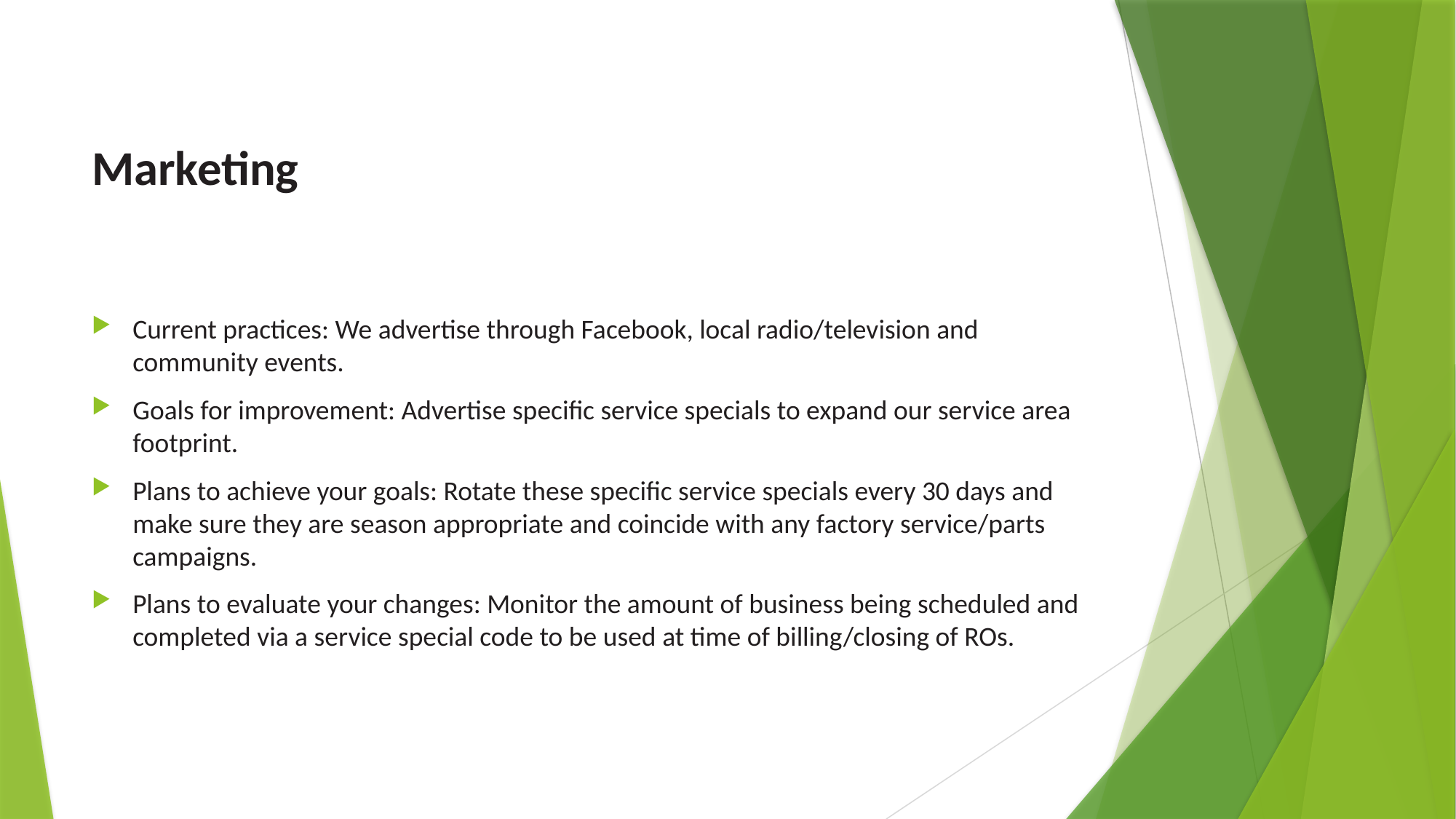

# Marketing

Current practices: We advertise through Facebook, local radio/television and community events.
Goals for improvement: Advertise specific service specials to expand our service area footprint.
Plans to achieve your goals: Rotate these specific service specials every 30 days and make sure they are season appropriate and coincide with any factory service/parts campaigns.
Plans to evaluate your changes: Monitor the amount of business being scheduled and completed via a service special code to be used at time of billing/closing of ROs.